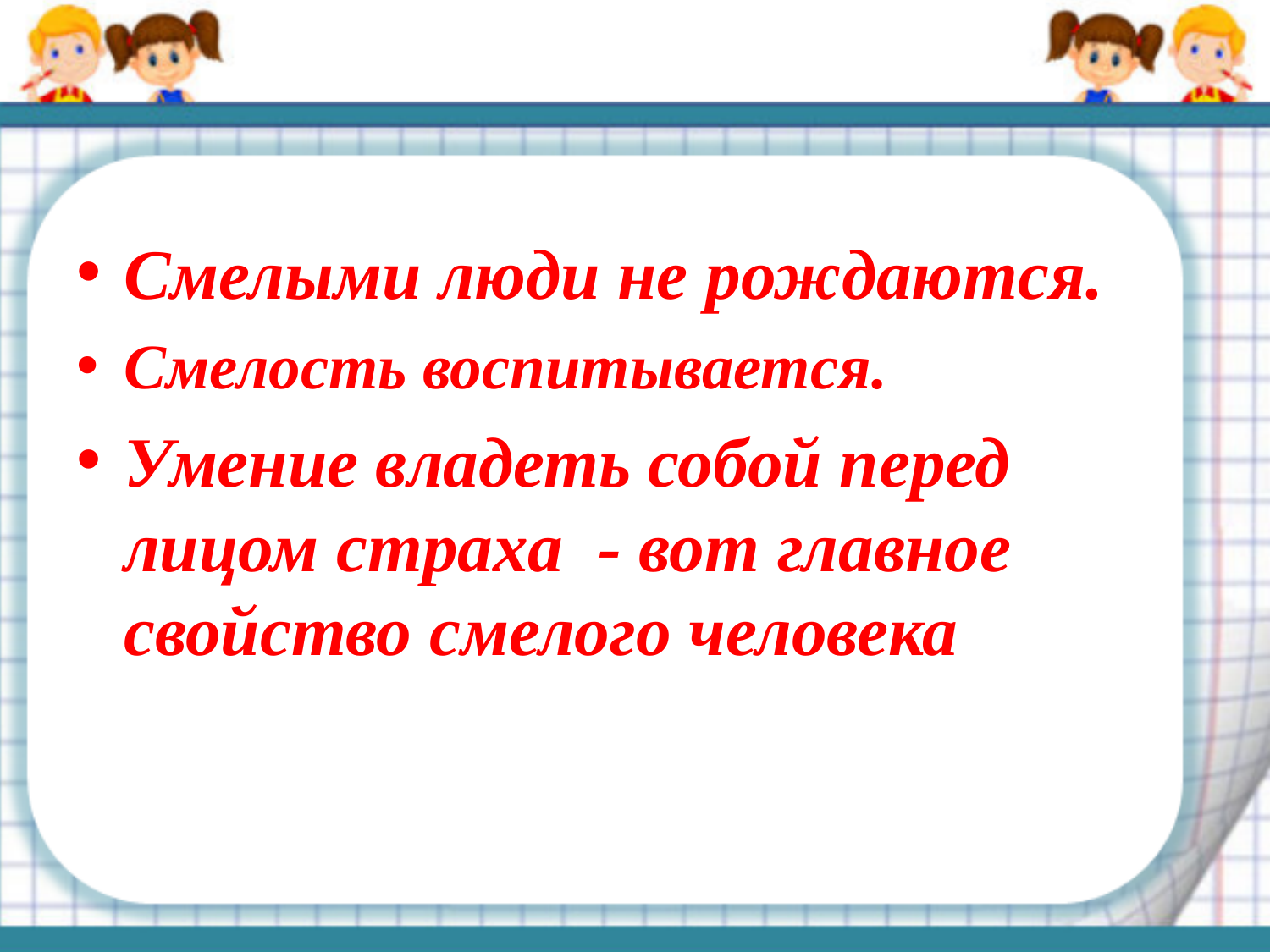

#
Смелыми люди не рождаются.
Смелость воспитывается.
Умение владеть собой перед лицом страха  - вот главное свойство смелого человека